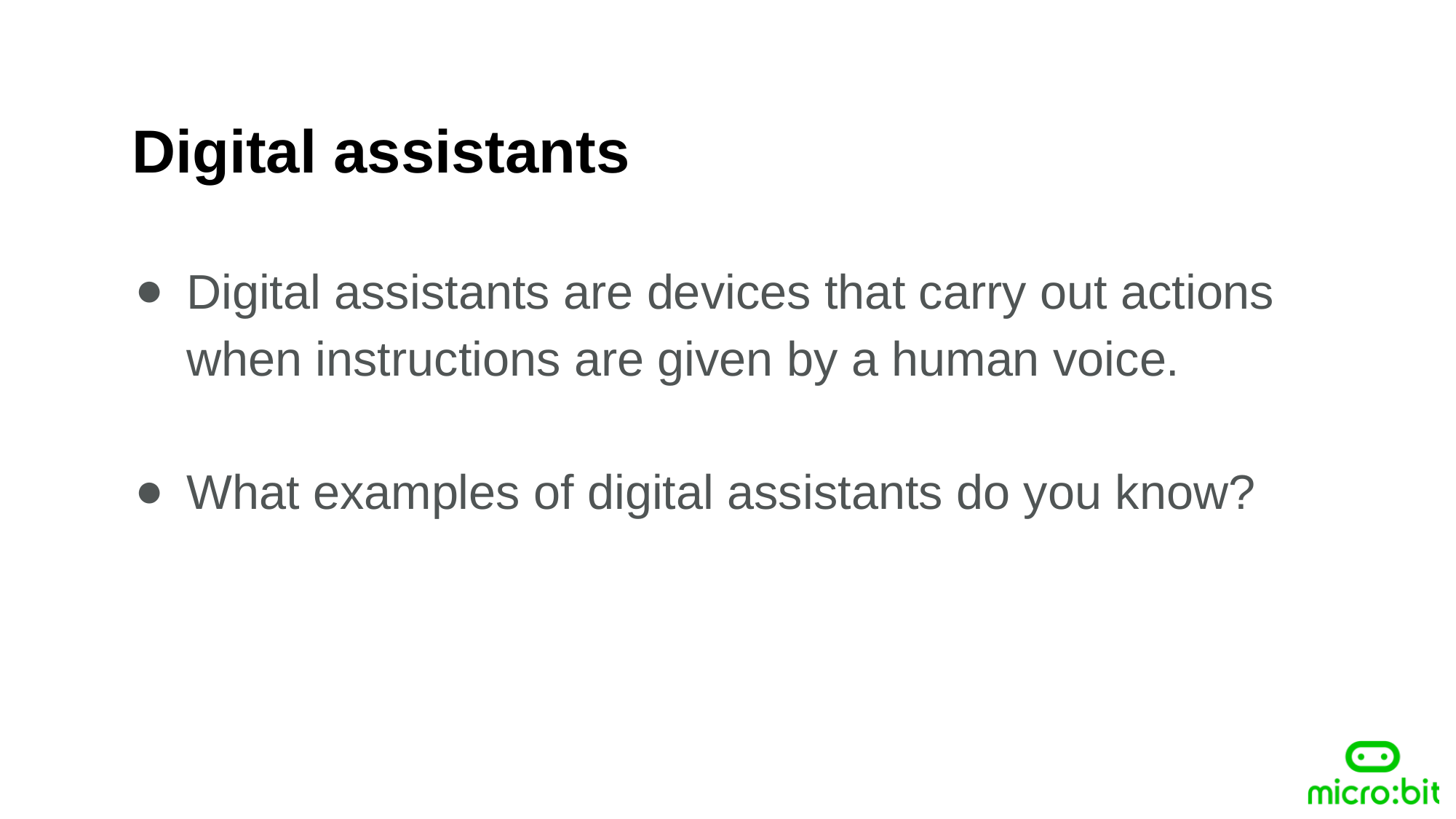

Digital assistants

Digital assistants are devices that carry out actions when instructions are given by a human voice.

What examples of digital assistants do you know?